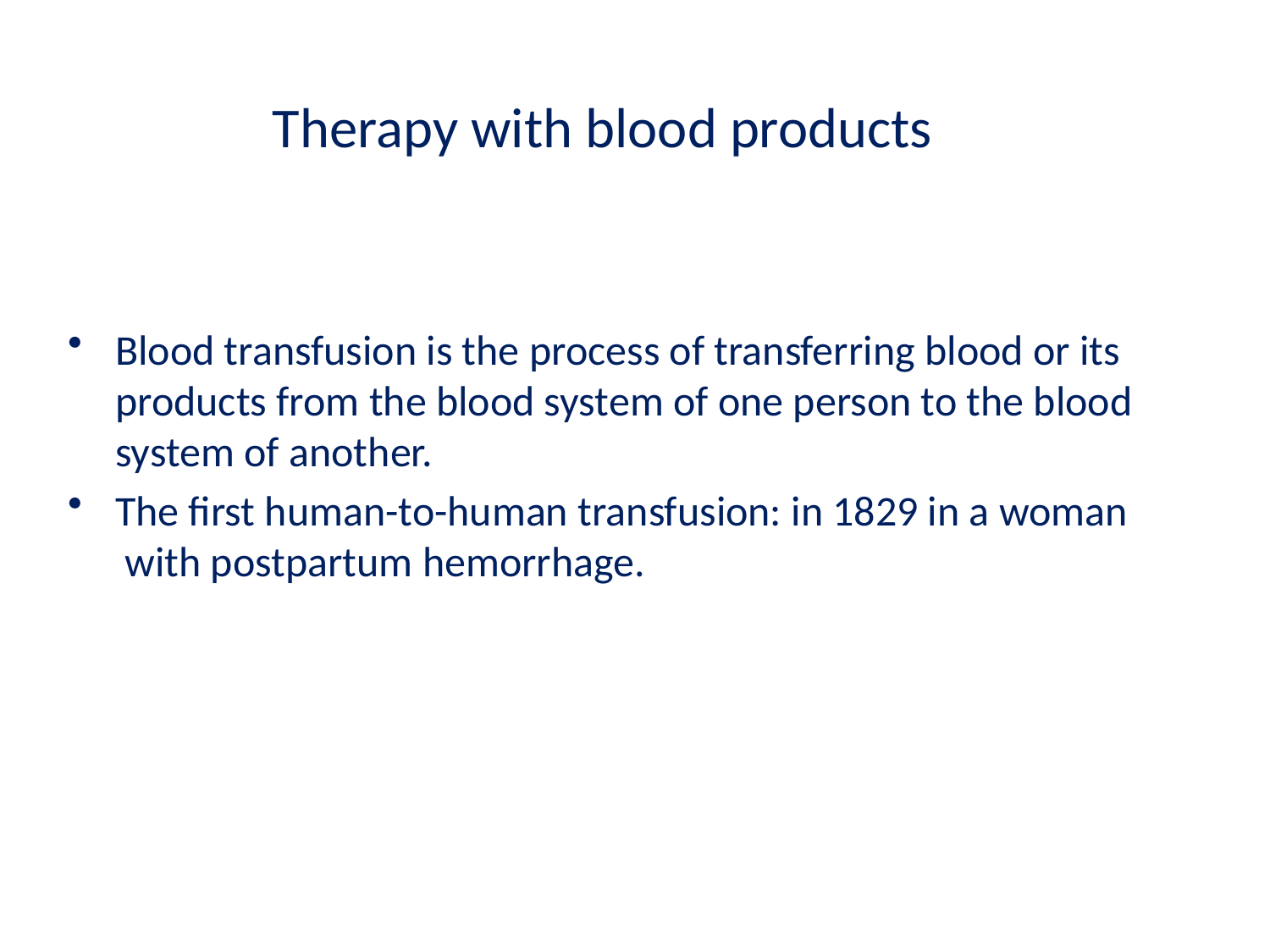

Therapy with blood products
Blood transfusion is the process of transferring blood or its products from the blood system of one person to the blood system of another.
The first human-to-human transfusion: in 1829 in a woman  with postpartum hemorrhage.